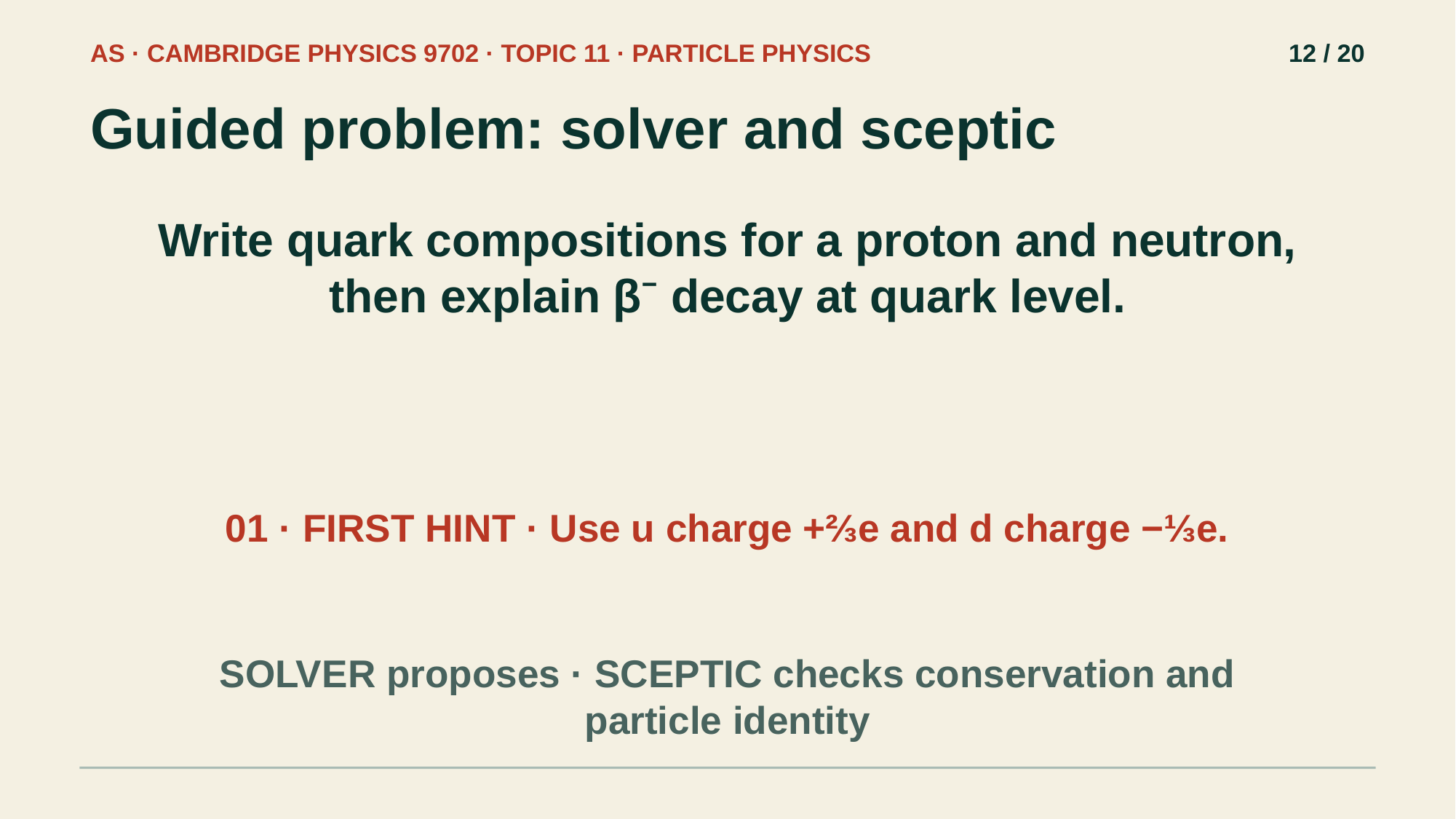

AS · CAMBRIDGE PHYSICS 9702 · TOPIC 11 · PARTICLE PHYSICS
12 / 20
Guided problem: solver and sceptic
Write quark compositions for a proton and neutron, then explain β⁻ decay at quark level.
01 · FIRST HINT · Use u charge +⅔e and d charge −⅓e.
SOLVER proposes · SCEPTIC checks conservation and particle identity